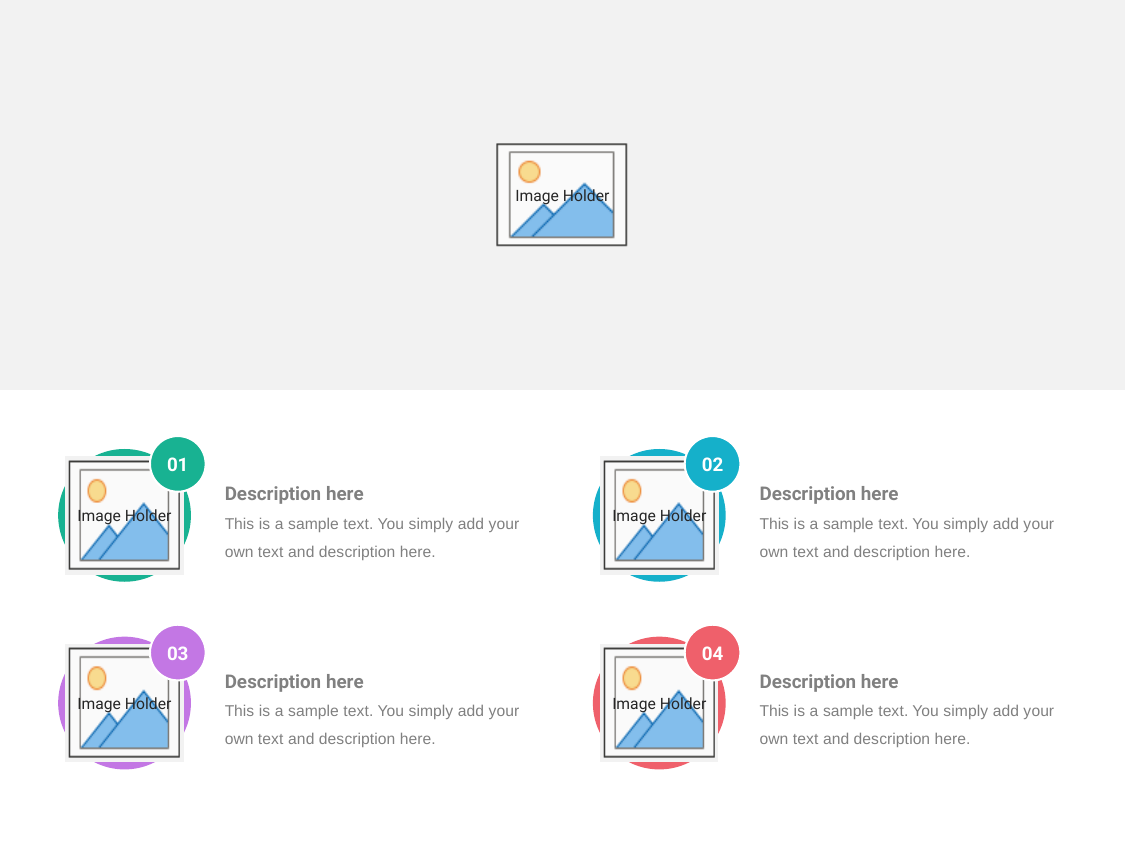

01
02

Description here
This is a sample text. You simply add your own text and description here.
Description here
This is a sample text. You simply add your own text and description here.
03
04

Description here
This is a sample text. You simply add your own text and description here.
Description here
This is a sample text. You simply add your own text and description here.